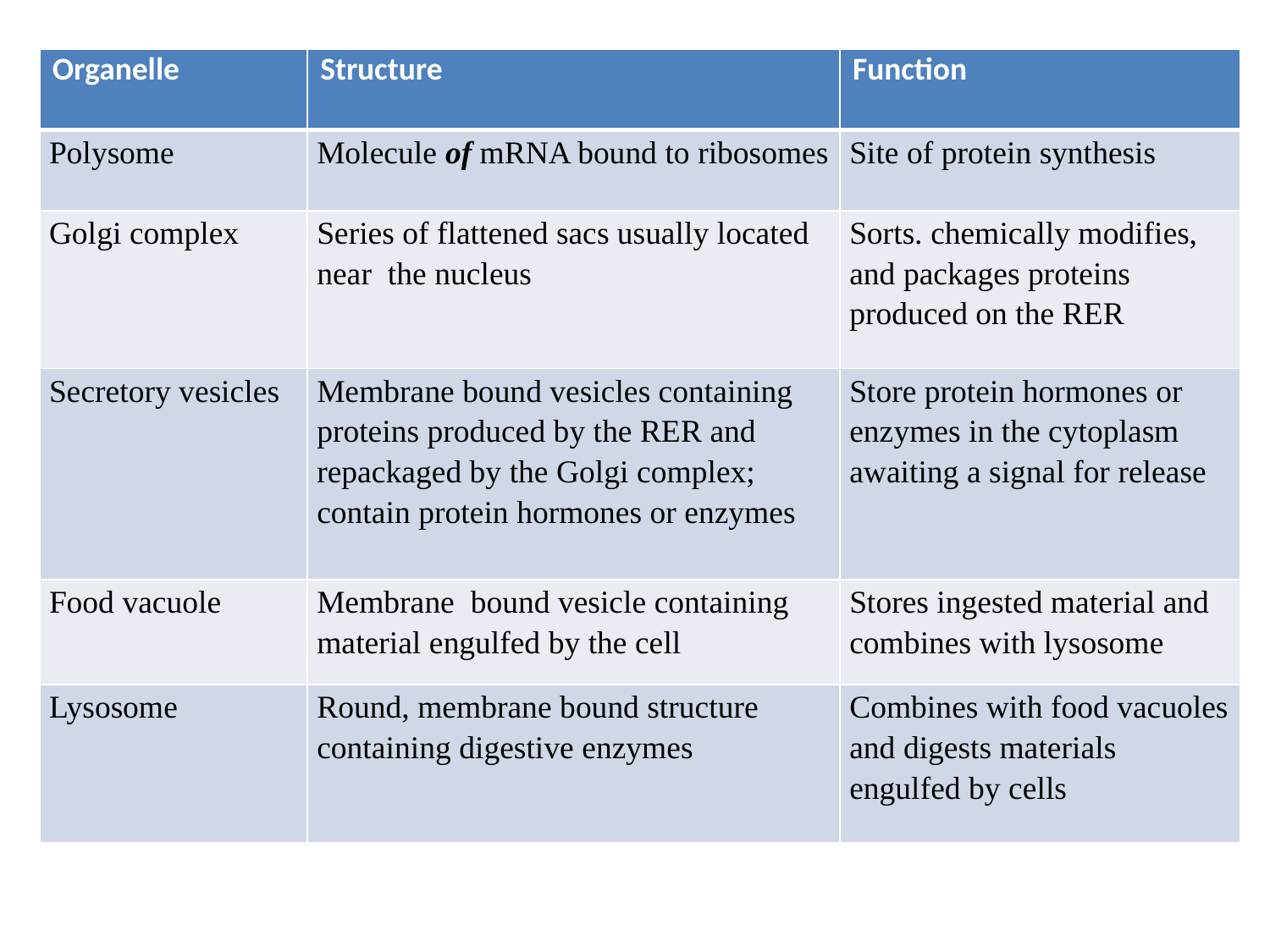

#

| Organelle | Structure | Function |
| --- | --- | --- |
| Polysome | Molecule of mRNA bound to ribosomes | Site of protein synthesis |
| Golgi complex | Series of flattened sacs usually located near the nucleus | Sorts. chemically modifies, and packages proteins produced on the RER |
| Secretory vesicles | Membrane bound vesicles containing proteins produced by the RER and repackaged by the Golgi complex; contain protein hormones or enzymes | Store protein hormones or enzymes in the cytoplasm awaiting a signal for release |
| Food vacuole | Membrane bound vesicle containing material engulfed by the cell | Stores ingested material and combines with lysosome |
| Lysosome | Round, membrane bound structure containing digestive enzymes | Combines with food vacuoles and digests materials engulfed by cells |